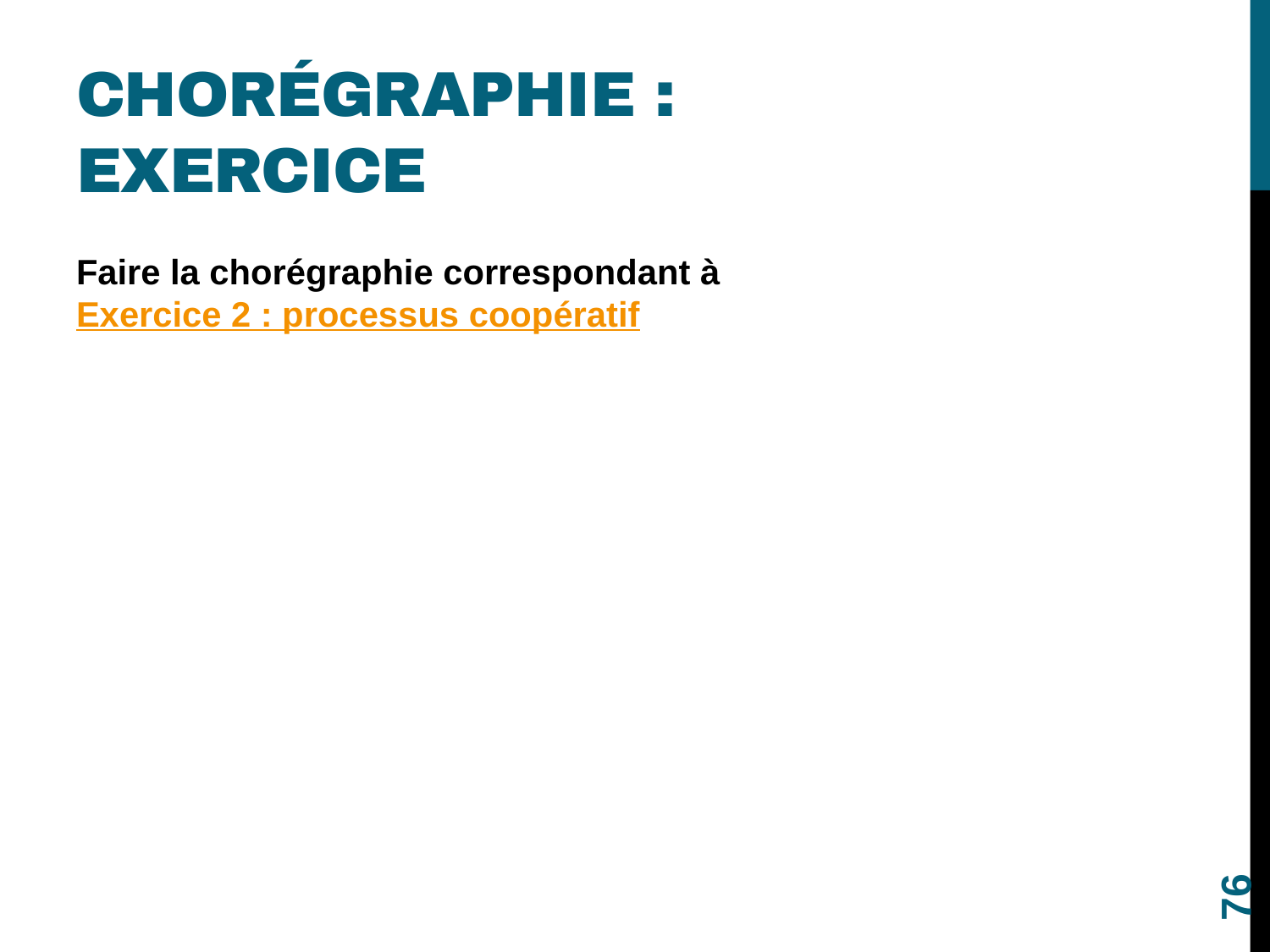

# Chorégraphie : Exercice
Faire la chorégraphie correspondant à Exercice 2 : processus coopératif
76